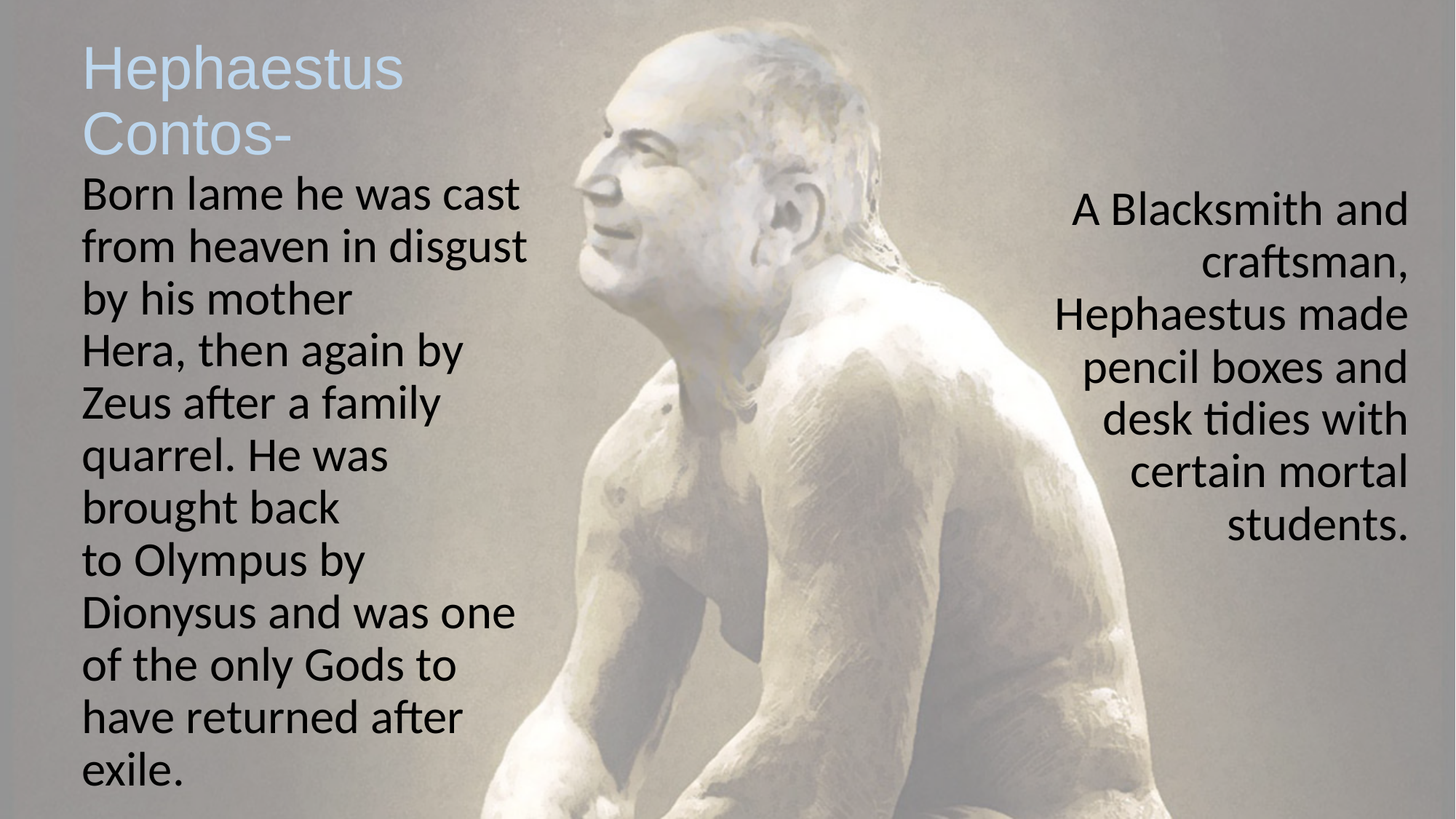

# Hephaestus Contos- Born lame he was cast from heaven in disgust by his mother Hera, then again by Zeus after a family quarrel. He was brought back to Olympus by  Dionysus and was one of the only Gods to have returned after exile.
A Blacksmith and craftsman, Hephaestus made pencil boxes and desk tidies with certain mortal students.